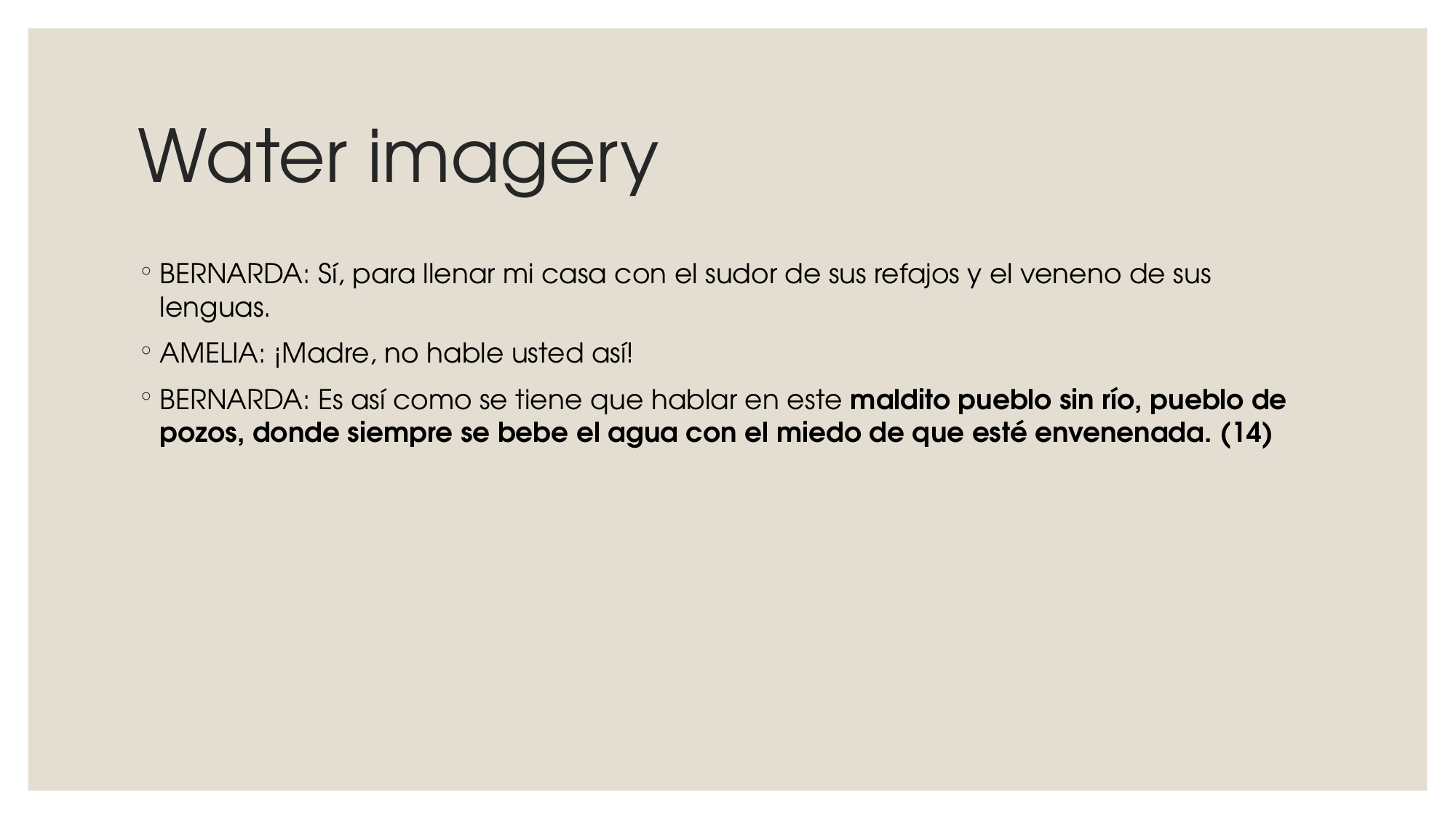

# Water imagery
BERNARDA: Sí, para llenar mi casa con el sudor de sus refajos y el veneno de sus lenguas.
AMELIA: ¡Madre, no hable usted así!
BERNARDA: Es así como se tiene que hablar en este maldito pueblo sin río, pueblo de pozos, donde siempre se bebe el agua con el miedo de que esté envenenada. (14)